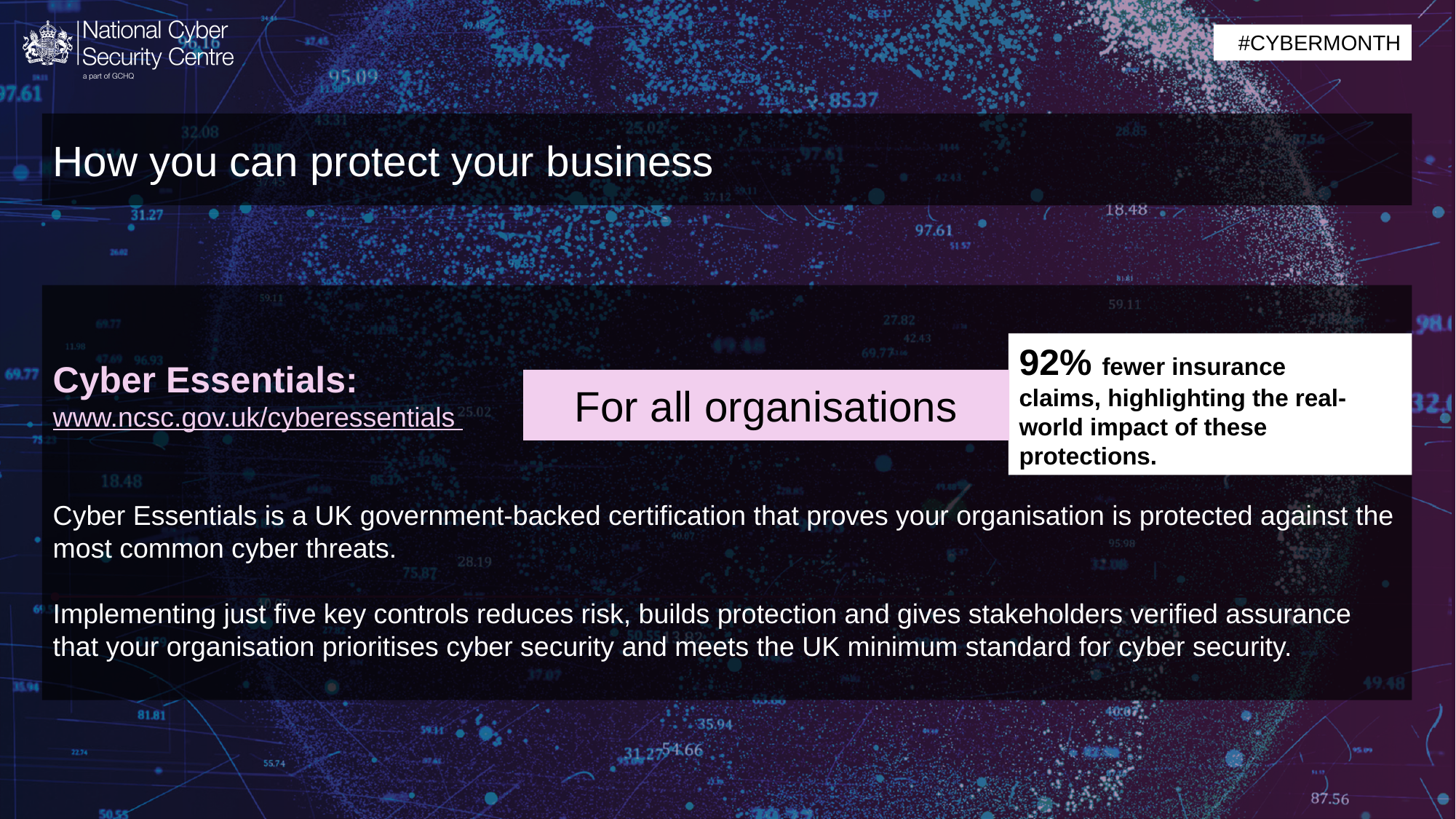

How you can protect your business

Cyber Essentials:
www.ncsc.gov.uk/cyberessentials

Cyber Essentials is a UK government-backed certification that proves your organisation is protected against the most common cyber threats.

Implementing just five key controls reduces risk, builds protection and gives stakeholders verified assurance that your organisation prioritises cyber security and meets the UK minimum standard for cyber security.

92% fewer insurance claims, highlighting the real-world impact of these protections.
For all organisations